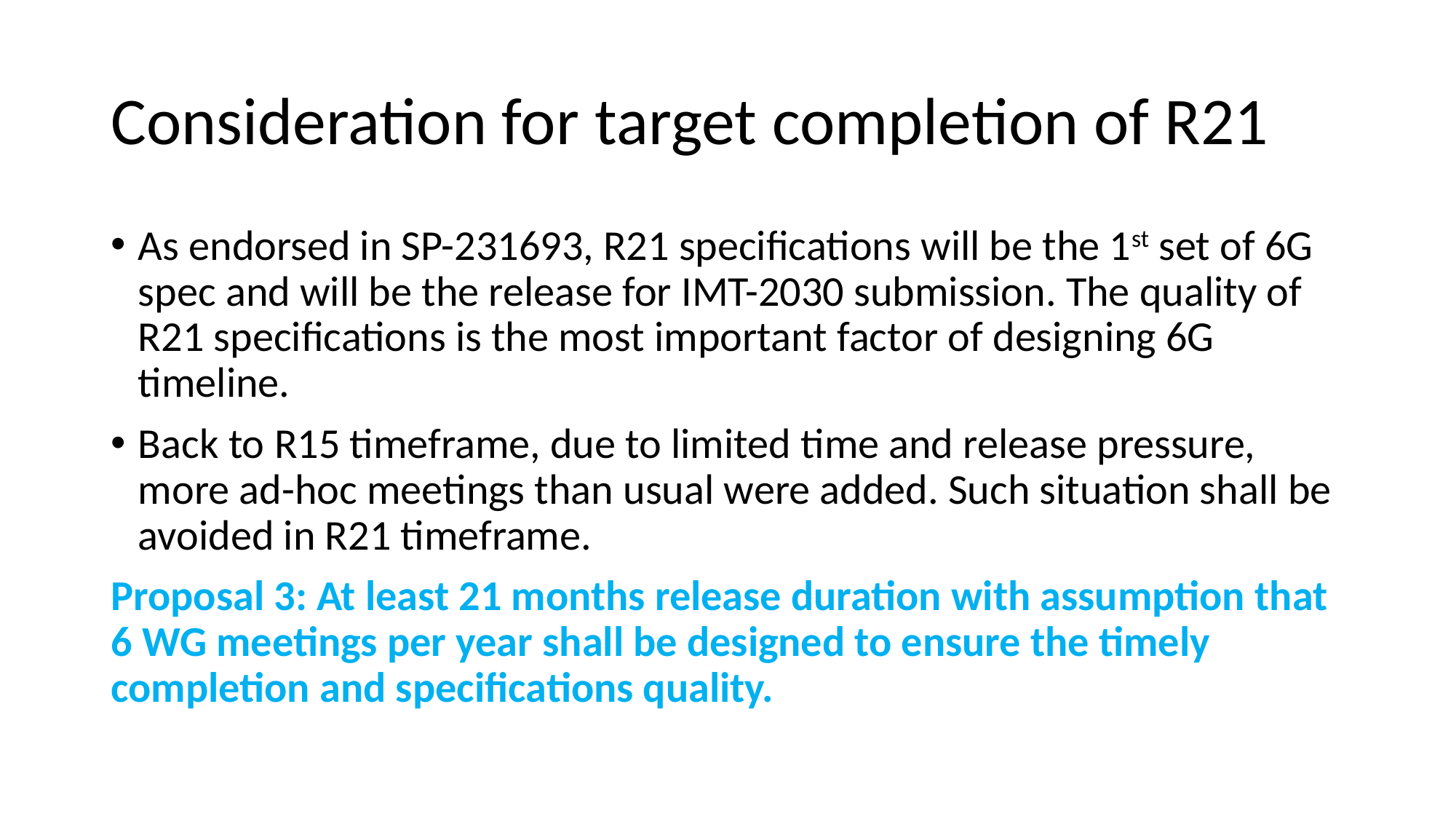

# Consideration for target completion of R21
As endorsed in SP-231693, R21 specifications will be the 1st set of 6G spec and will be the release for IMT-2030 submission. The quality of R21 specifications is the most important factor of designing 6G timeline.
Back to R15 timeframe, due to limited time and release pressure, more ad-hoc meetings than usual were added. Such situation shall be avoided in R21 timeframe.
Proposal 3: At least 21 months release duration with assumption that 6 WG meetings per year shall be designed to ensure the timely completion and specifications quality.